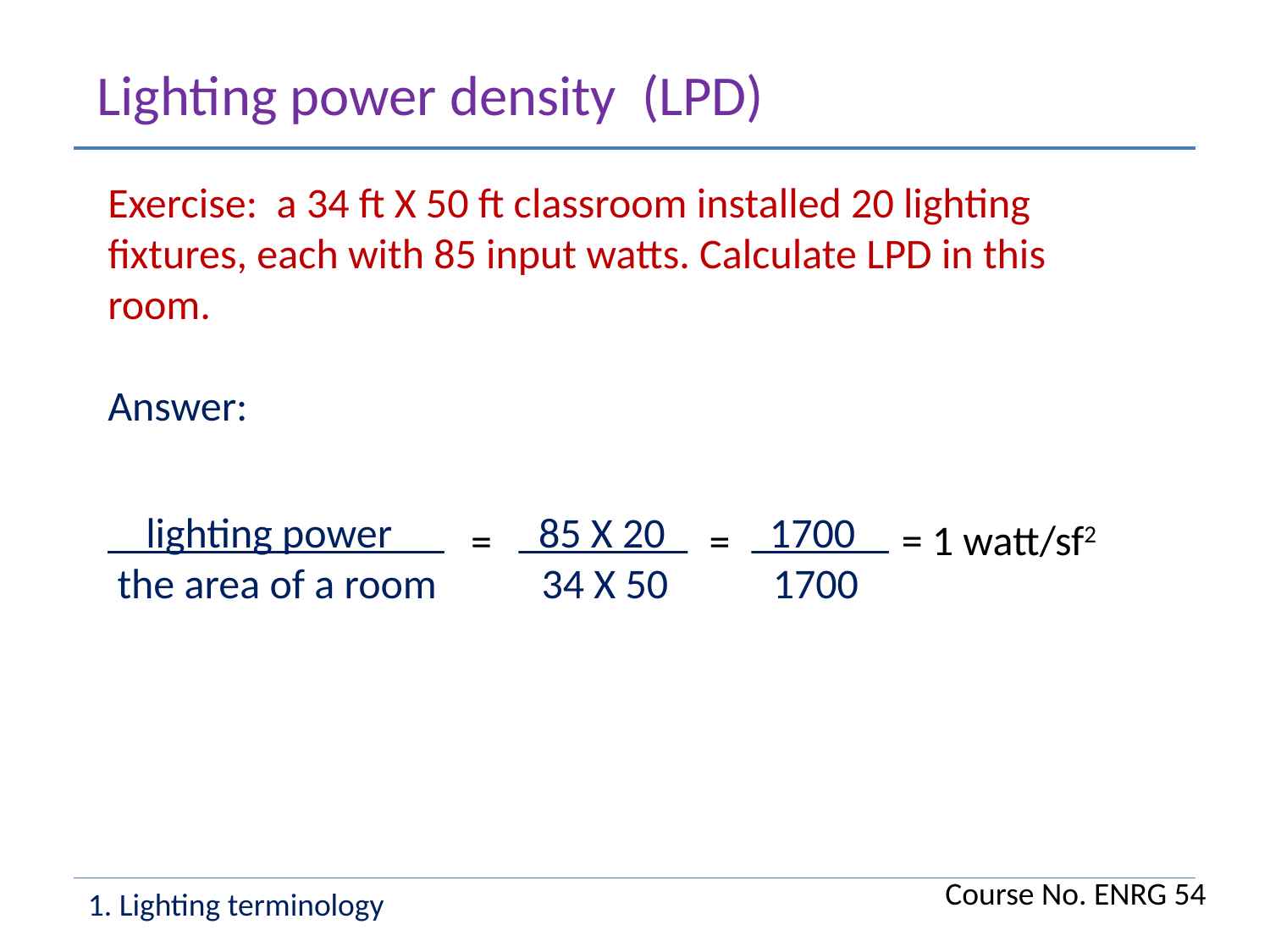

Lighting power density  (LPD)
Exercise:  a 34 ft X 50 ft classroom installed 20 lighting fixtures, each with 85 input watts. Calculate LPD in this room.

Answer:

    lighting power       -       85 X 20           1700     -
 the area of a room           34 X 50           1700

= 1 watt/sf2
=
=
Course No. ENRG 54
1. Lighting terminology